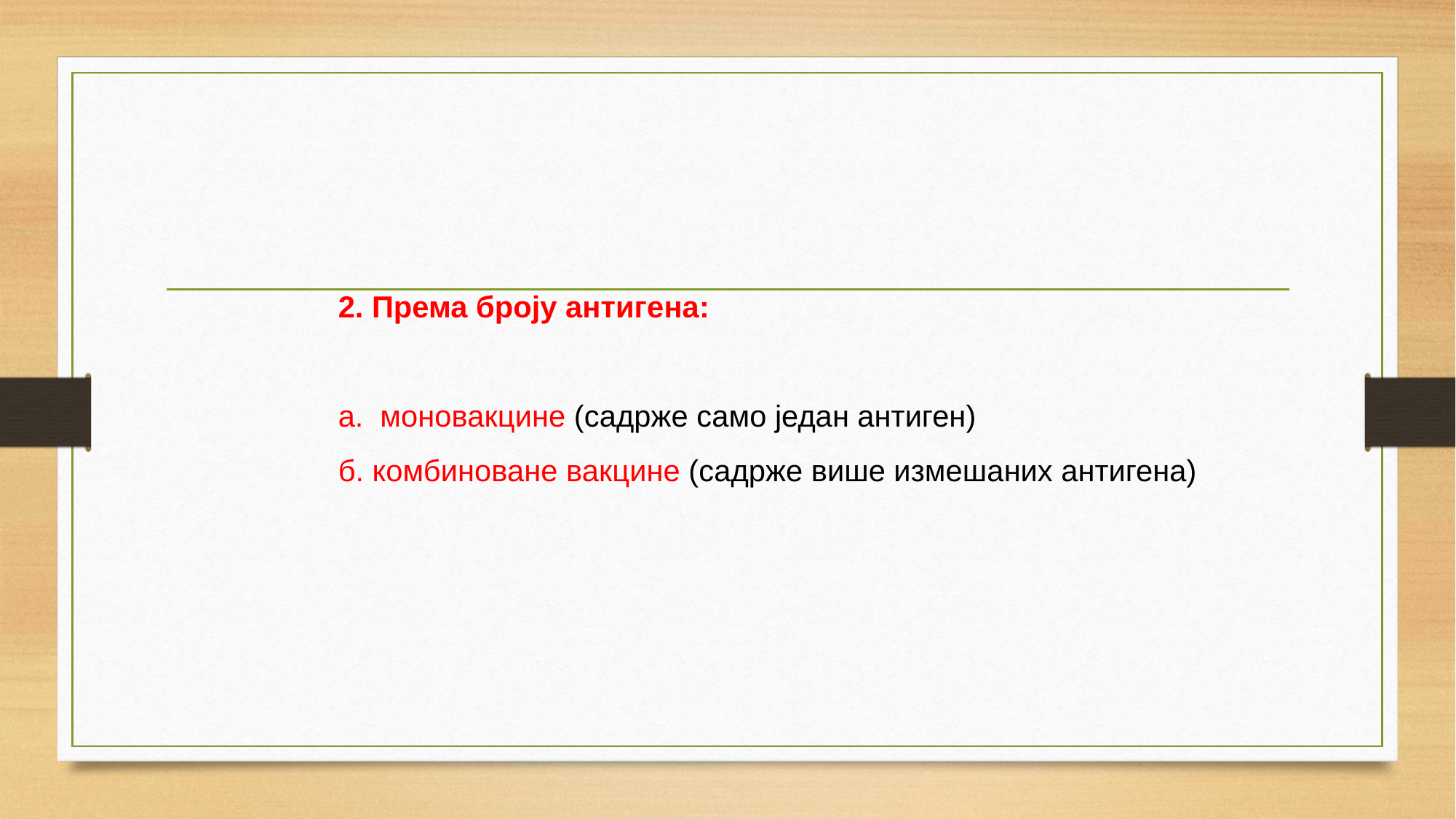

2. Према броју антигена:

а.  моновакцине (садрже само један антиген)
б. комбиноване вакцине (садрже више измешаних антигена)